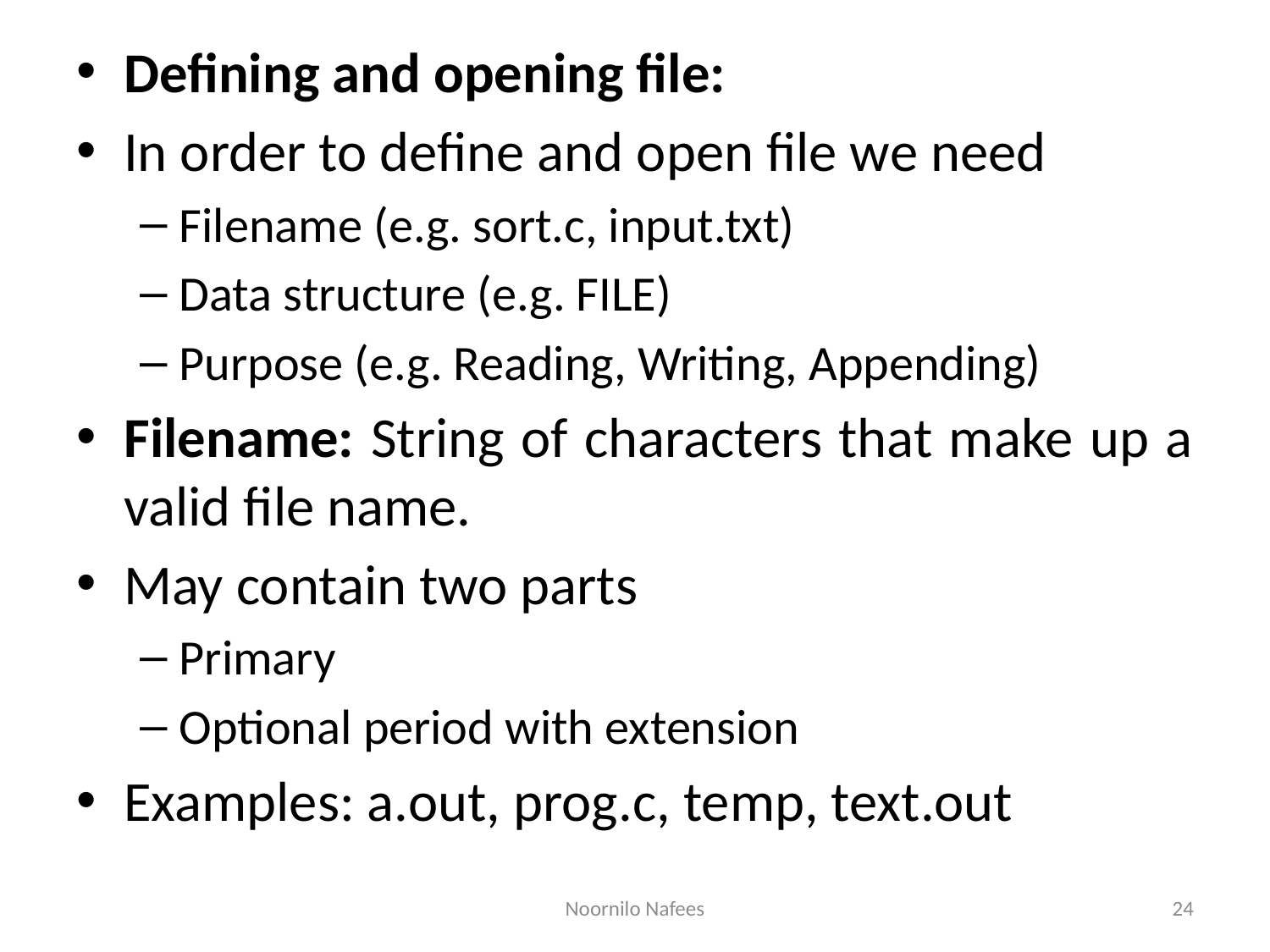

Defining and opening file:
In order to define and open file we need
Filename (e.g. sort.c, input.txt)
Data structure (e.g. FILE)
Purpose (e.g. Reading, Writing, Appending)
Filename: String of characters that make up a valid file name.
May contain two parts
Primary
Optional period with extension
Examples: a.out, prog.c, temp, text.out

Noornilo Nafees
24